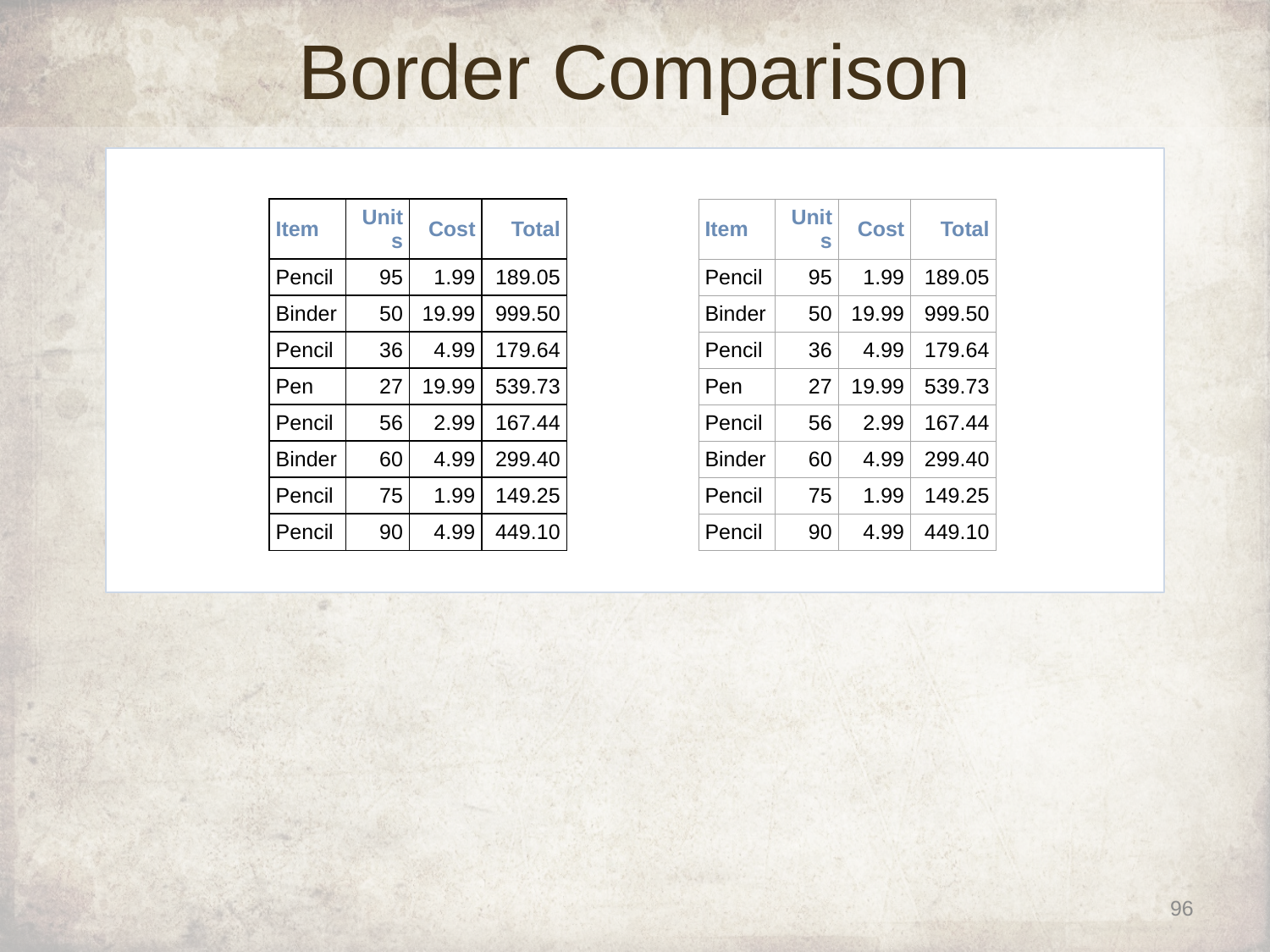

# Border Comparison

| Item | Units | Cost | Total |
| --- | --- | --- | --- |
| Pencil | 95 | 1.99 | 189.05 |
| Binder | 50 | 19.99 | 999.50 |
| Pencil | 36 | 4.99 | 179.64 |
| Pen | 27 | 19.99 | 539.73 |
| Pencil | 56 | 2.99 | 167.44 |
| Binder | 60 | 4.99 | 299.40 |
| Pencil | 75 | 1.99 | 149.25 |
| Pencil | 90 | 4.99 | 449.10 |
| Item | Units | Cost | Total |
| --- | --- | --- | --- |
| Pencil | 95 | 1.99 | 189.05 |
| Binder | 50 | 19.99 | 999.50 |
| Pencil | 36 | 4.99 | 179.64 |
| Pen | 27 | 19.99 | 539.73 |
| Pencil | 56 | 2.99 | 167.44 |
| Binder | 60 | 4.99 | 299.40 |
| Pencil | 75 | 1.99 | 149.25 |
| Pencil | 90 | 4.99 | 449.10 |
96